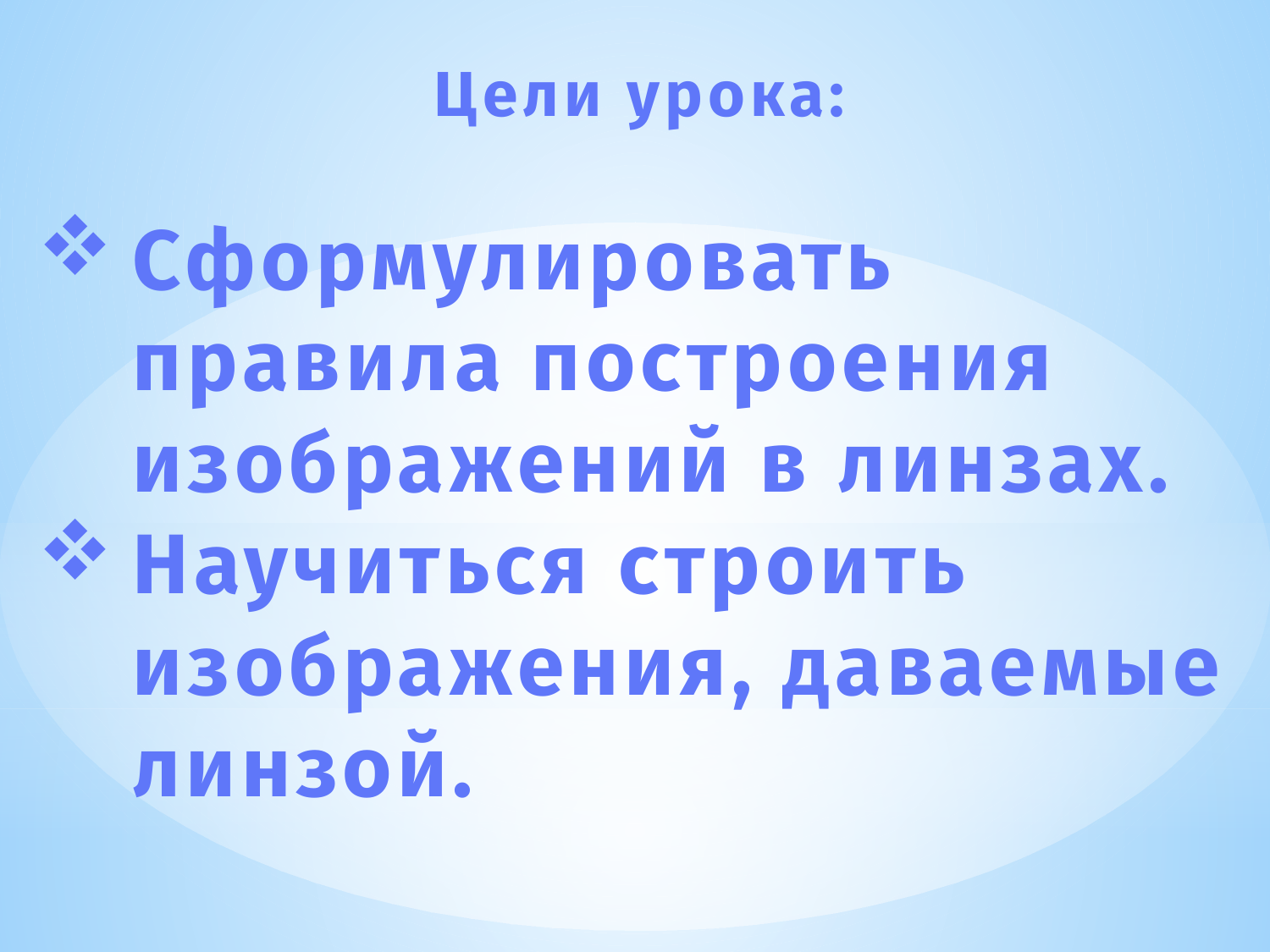

Цели урока:

Сформулировать правила построения изображений в линзах.
Научиться строить изображения, даваемые линзой.